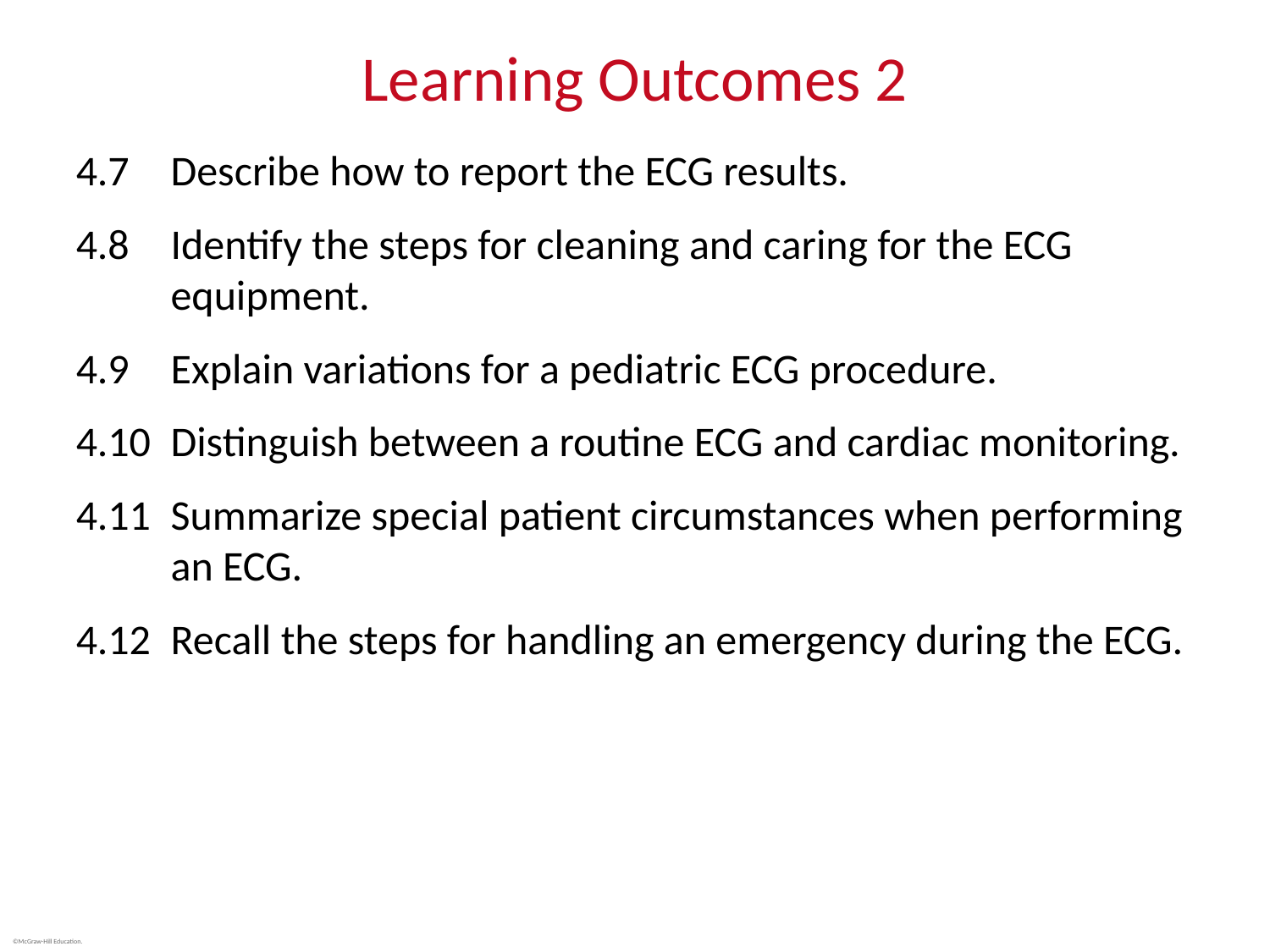

# Learning Outcomes 2
4.7	Describe how to report the ECG results.
4.8	Identify the steps for cleaning and caring for the ECG equipment.
4.9	Explain variations for a pediatric ECG procedure.
4.10	Distinguish between a routine ECG and cardiac monitoring.
4.11	Summarize special patient circumstances when performing an ECG.
4.12	Recall the steps for handling an emergency during the ECG.